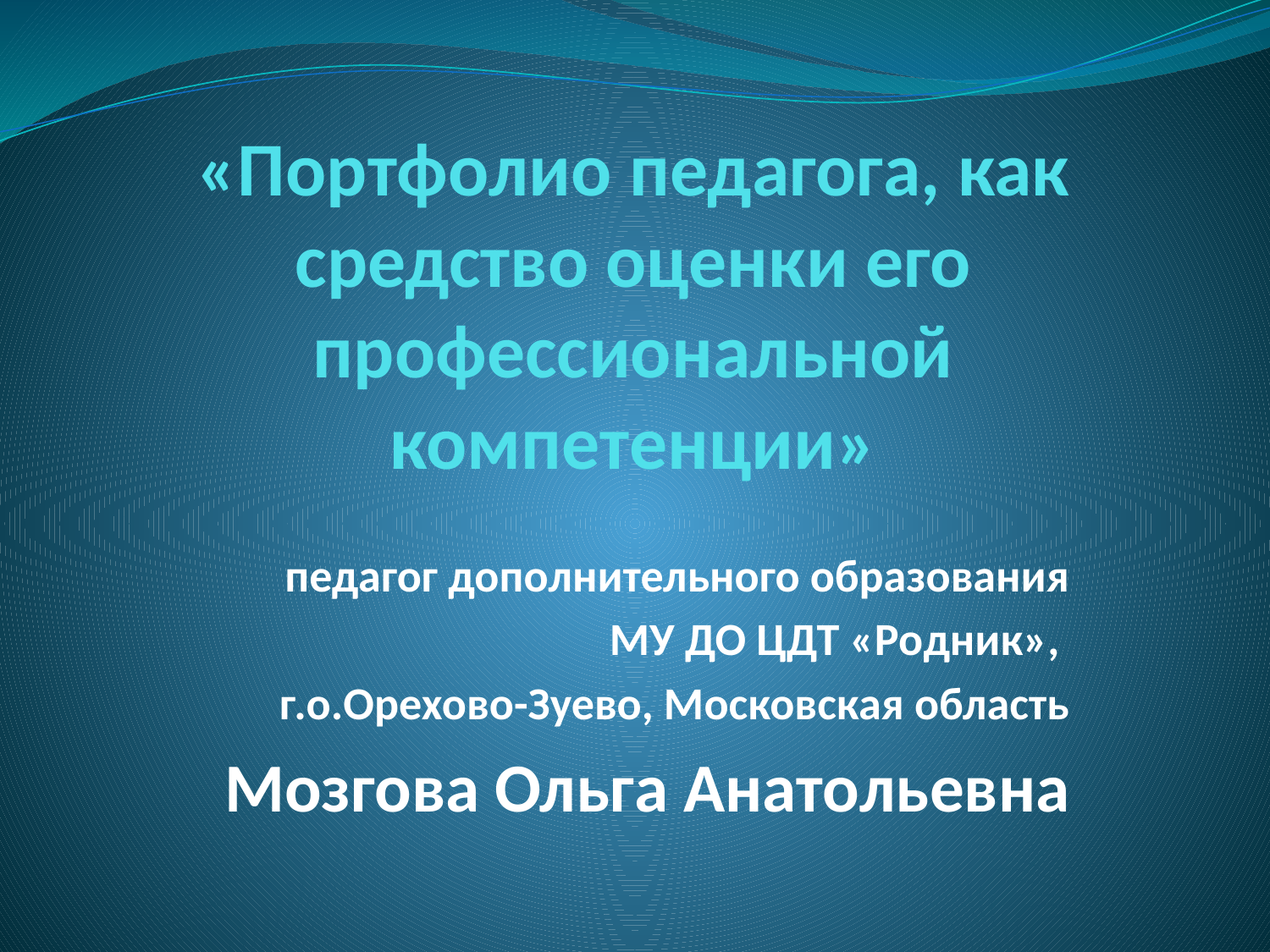

# «Портфолио педагога, как средство оценки его профессиональной компетенции»
педагог дополнительного образования
МУ ДО ЦДТ «Родник»,
г.о.Орехово-Зуево, Московская область
Мозгова Ольга Анатольевна